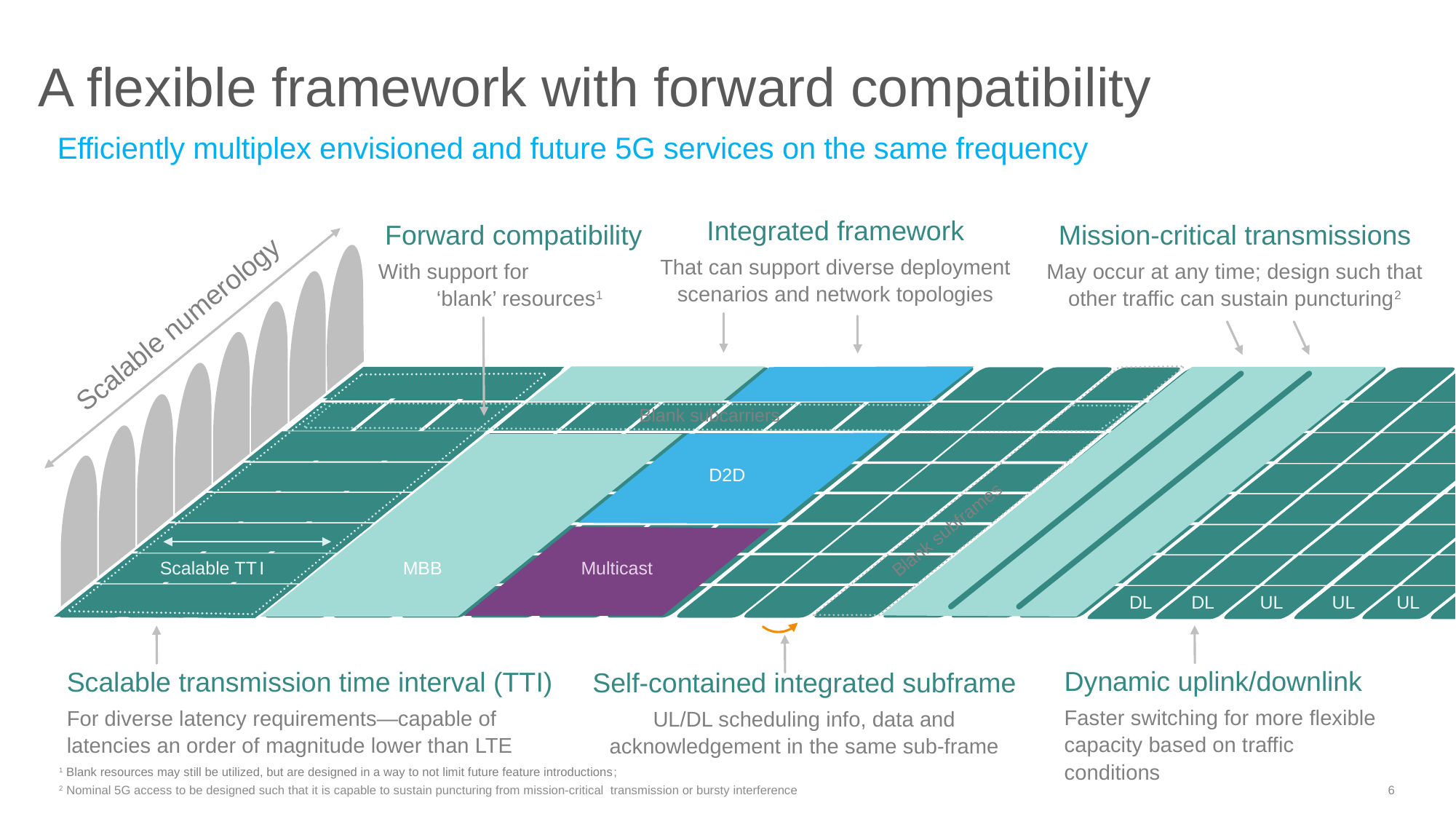

# A flexible framework with forward compatibility
Efficiently multiplex envisioned and future 5G services on the same frequency

Integrated framework
That can support diverse deployment scenarios and network topologies
Forward compatibility
With support for                       ‘blank’ resources1
Mission-critical transmissions
May occur at any time; design such that other traffic can sustain puncturing2

Scalable numerology

Blank subcarriers

D2D

Multicast
Scalable TTI
MBB

Blank subframes

DL
DL
UL
UL
UL
Dynamic uplink/downlink
Faster switching for more flexible capacity based on traffic conditions
Scalable transmission time interval (TTI)
For diverse latency requirements—capable of latencies an order of magnitude lower than LTE
Self-contained integrated subframe
UL/DL scheduling info, data and acknowledgement in the same sub-frame
1 Blank resources may still be utilized, but are designed in a way to not limit future feature introductions;
2 Nominal 5G access to be designed such that it is capable to sustain puncturing from mission-critical  transmission or bursty interference